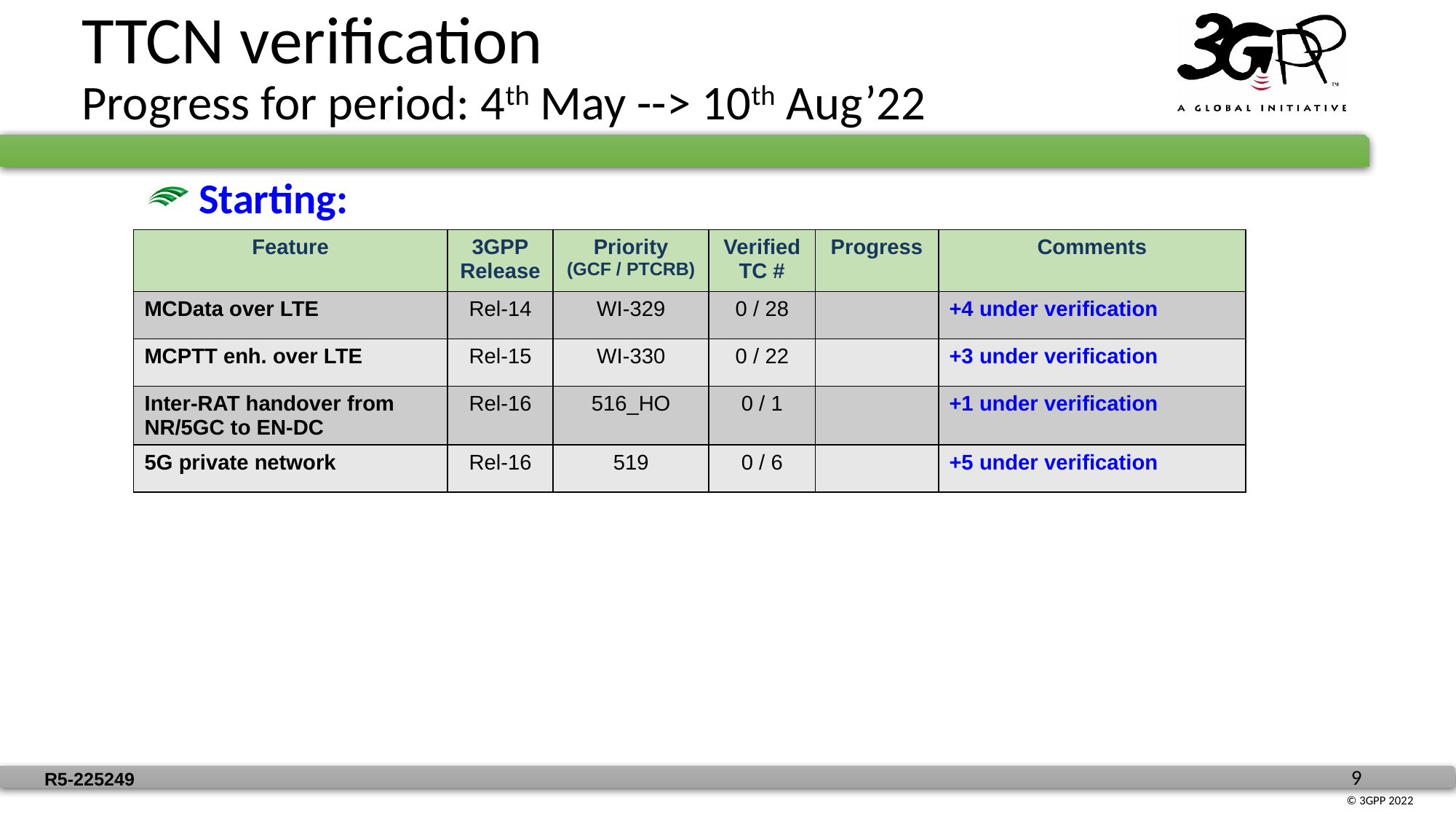

# TTCN verification Progress for period: 4th May --> 10th Aug’22
 Starting:

| Feature | 3GPP Release | Priority (GCF / PTCRB) | Verified TC # | Progress | Comments |
| --- | --- | --- | --- | --- | --- |
| MCData over LTE | Rel-14 | WI-329 | 0 / 28 |  | +4 under verification |
| MCPTT enh. over LTE | Rel-15 | WI-330 | 0 / 22 |  | +3 under verification |
| Inter-RAT handover from NR/5GC to EN-DC | Rel-16 | 516\_HO | 0 / 1 |  | +1 under verification |
| 5G private network | Rel-16 | 519 | 0 / 6 |  | +5 under verification |